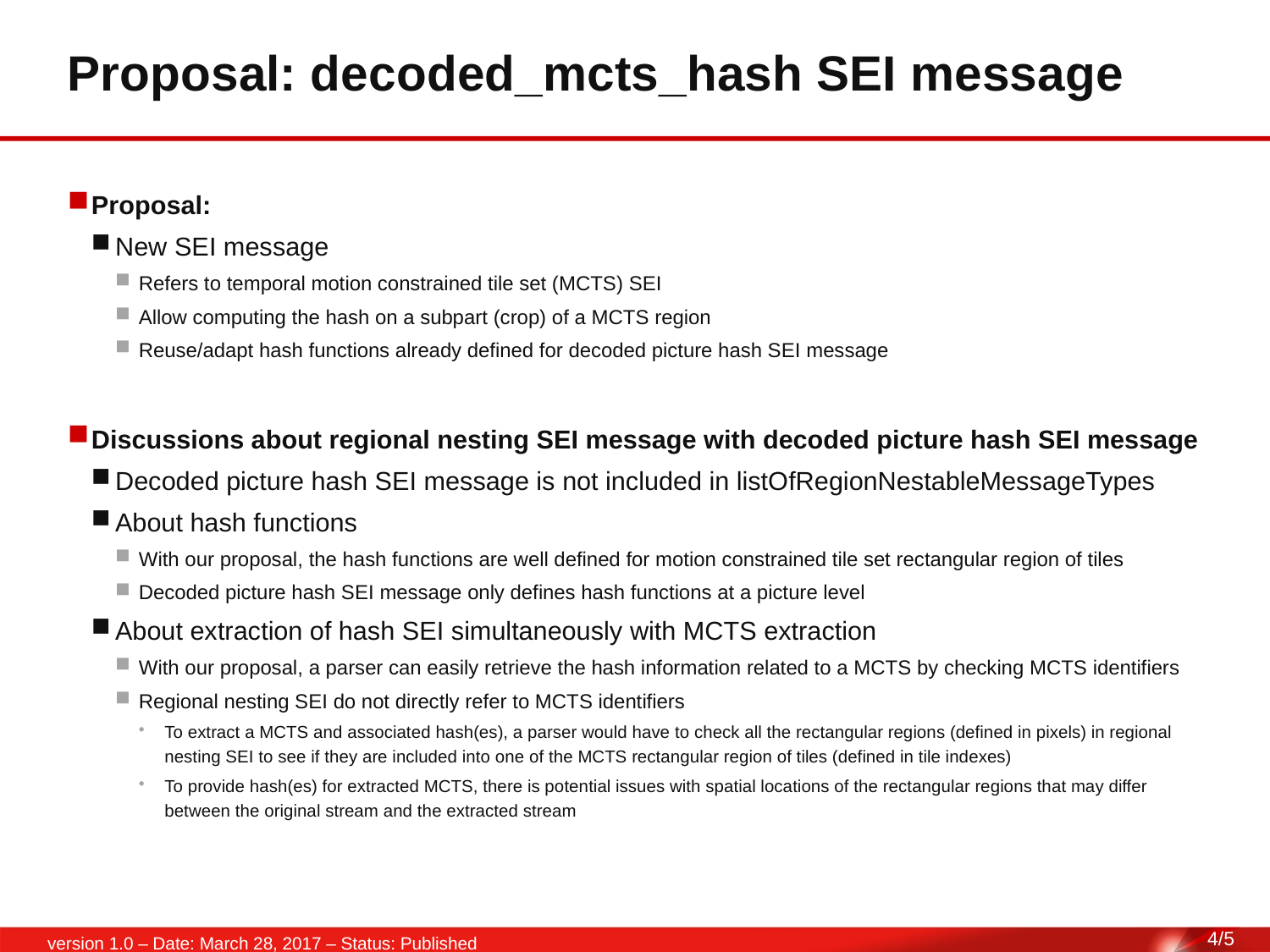

# Proposal: decoded_mcts_hash SEI message
Proposal:
New SEI message
Refers to temporal motion constrained tile set (MCTS) SEI
Allow computing the hash on a subpart (crop) of a MCTS region
Reuse/adapt hash functions already defined for decoded picture hash SEI message

Discussions about regional nesting SEI message with decoded picture hash SEI message
Decoded picture hash SEI message is not included in listOfRegionNestableMessageTypes
About hash functions
With our proposal, the hash functions are well defined for motion constrained tile set rectangular region of tiles
Decoded picture hash SEI message only defines hash functions at a picture level
About extraction of hash SEI simultaneously with MCTS extraction
With our proposal, a parser can easily retrieve the hash information related to a MCTS by checking MCTS identifiers
Regional nesting SEI do not directly refer to MCTS identifiers
To extract a MCTS and associated hash(es), a parser would have to check all the rectangular regions (defined in pixels) in regional nesting SEI to see if they are included into one of the MCTS rectangular region of tiles (defined in tile indexes)
To provide hash(es) for extracted MCTS, there is potential issues with spatial locations of the rectangular regions that may differ between the original stream and the extracted stream
4/5